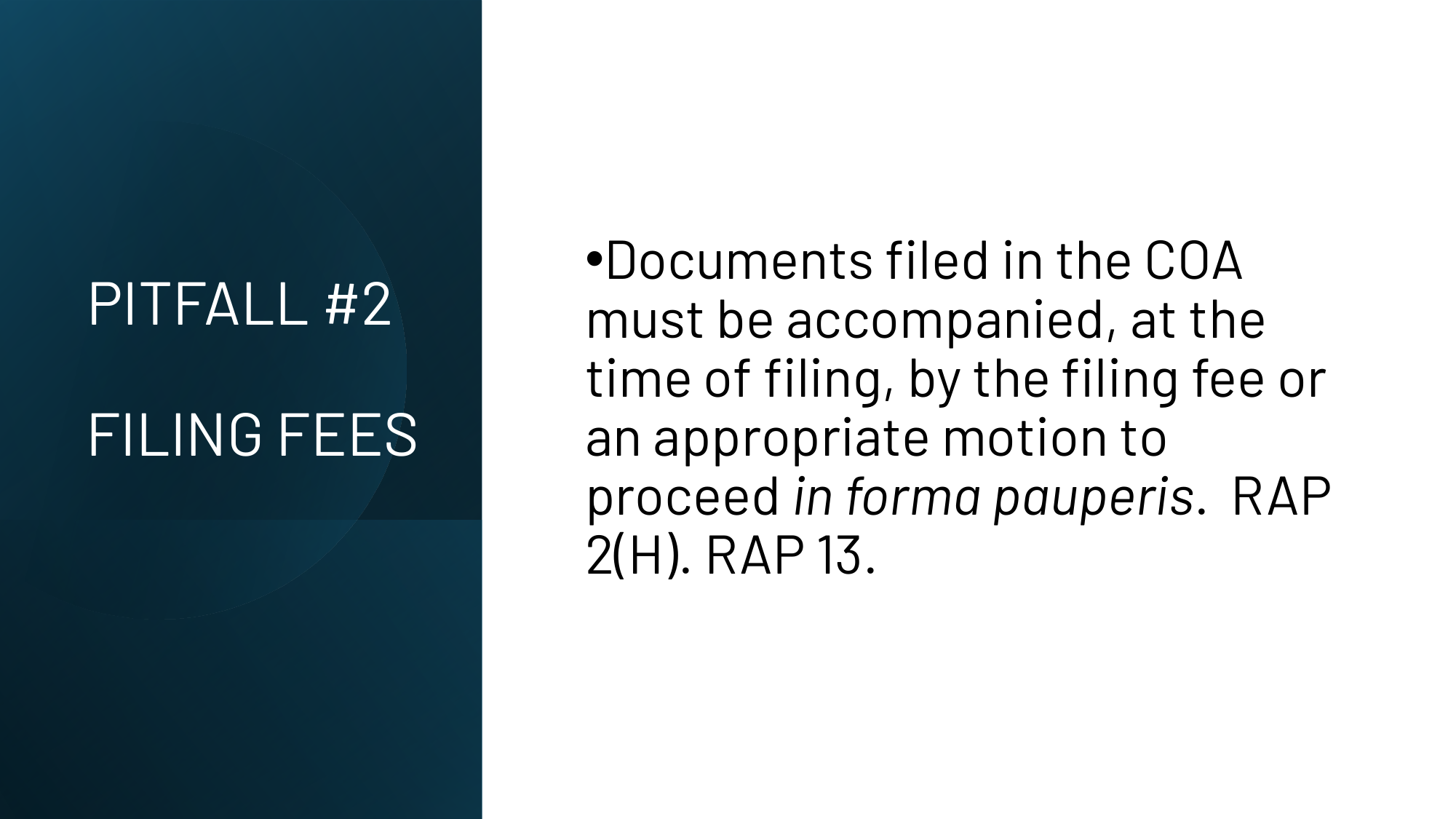

# PITFALL #2 FILING FEES
Documents filed in the COA must be accompanied, at the time of filing, by the filing fee or an appropriate motion to proceed in forma pauperis.  RAP 2(H). RAP 13.